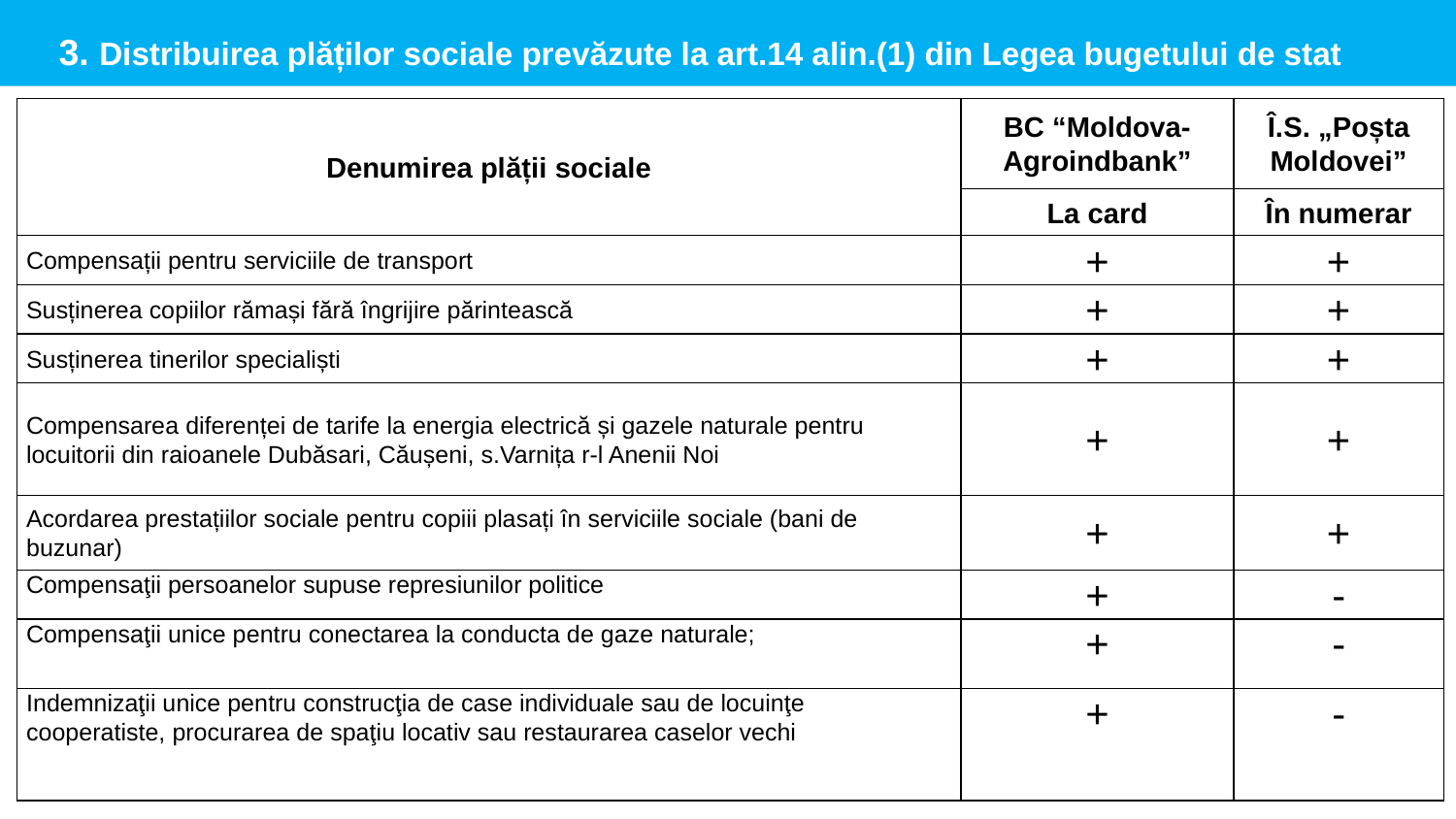

3. Distribuirea plăților sociale prevăzute la art.14 alin.(1) din Legea bugetului de stat
| Denumirea plății sociale | BC “Moldova-Agroindbank” | Î.S. „Poșta Moldovei” |
| --- | --- | --- |
|  | La card | În numerar |
| Compensații pentru serviciile de transport | + | + |
| Susținerea copiilor rămași fără îngrijire părintească | + | + |
| Susținerea tinerilor specialiști | + | + |
| Compensarea diferenței de tarife la energia electrică și gazele naturale pentru locuitorii din raioanele Dubăsari, Căușeni, s.Varnița r-l Anenii Noi | + | + |
| Acordarea prestațiilor sociale pentru copiii plasați în serviciile sociale (bani de buzunar) | + | + |
| Compensaţii persoanelor supuse represiunilor politice | + | - |
| Compensaţii unice pentru conectarea la conducta de gaze naturale; | + | - |
| Indemnizaţii unice pentru construcţia de case individuale sau de locuinţe cooperatiste, procurarea de spaţiu locativ sau restaurarea caselor vechi | + | - |